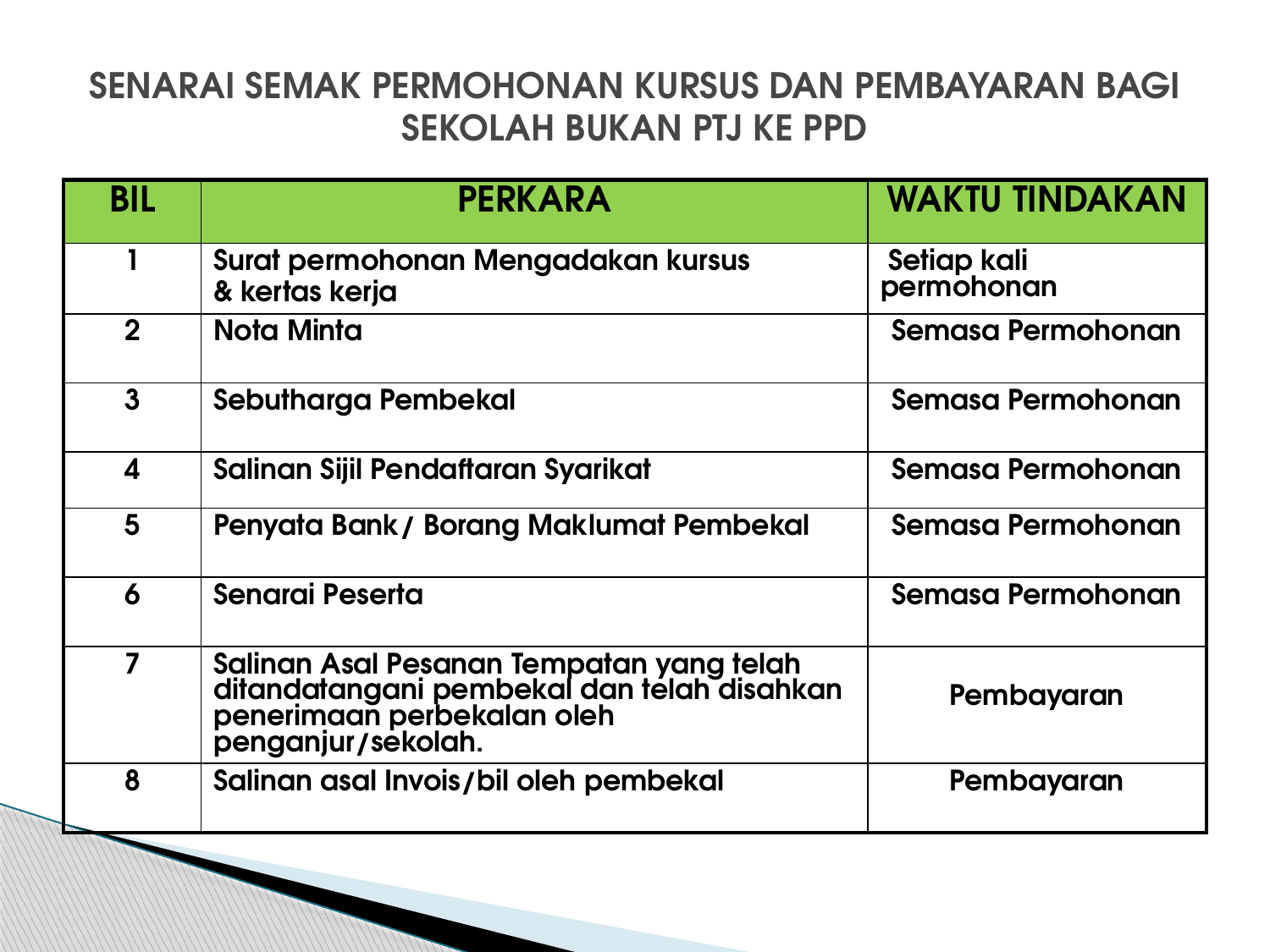

# SENARAI SEMAK PERMOHONAN KURSUS DAN PEMBAYARAN BAGI SEKOLAH BUKAN PTJ KE PPD
| BIL | PERKARA | WAKTU TINDAKAN |
| --- | --- | --- |
| 1 | Surat permohonan Mengadakan kursus & kertas kerja | Setiap kali permohonan |
| 2 | Nota Minta | Semasa Permohonan |
| 3 | Sebutharga Pembekal | Semasa Permohonan |
| 4 | Salinan Sijil Pendaftaran Syarikat | Semasa Permohonan |
| 5 | Penyata Bank/ Borang Maklumat Pembekal | Semasa Permohonan |
| 6 | Senarai Peserta | Semasa Permohonan |
| 7 | Salinan Asal Pesanan Tempatan yang telah ditandatangani pembekal dan telah disahkan penerimaan perbekalan oleh penganjur/sekolah. | Pembayaran |
| 8 | Salinan asal Invois/bil oleh pembekal | Pembayaran |